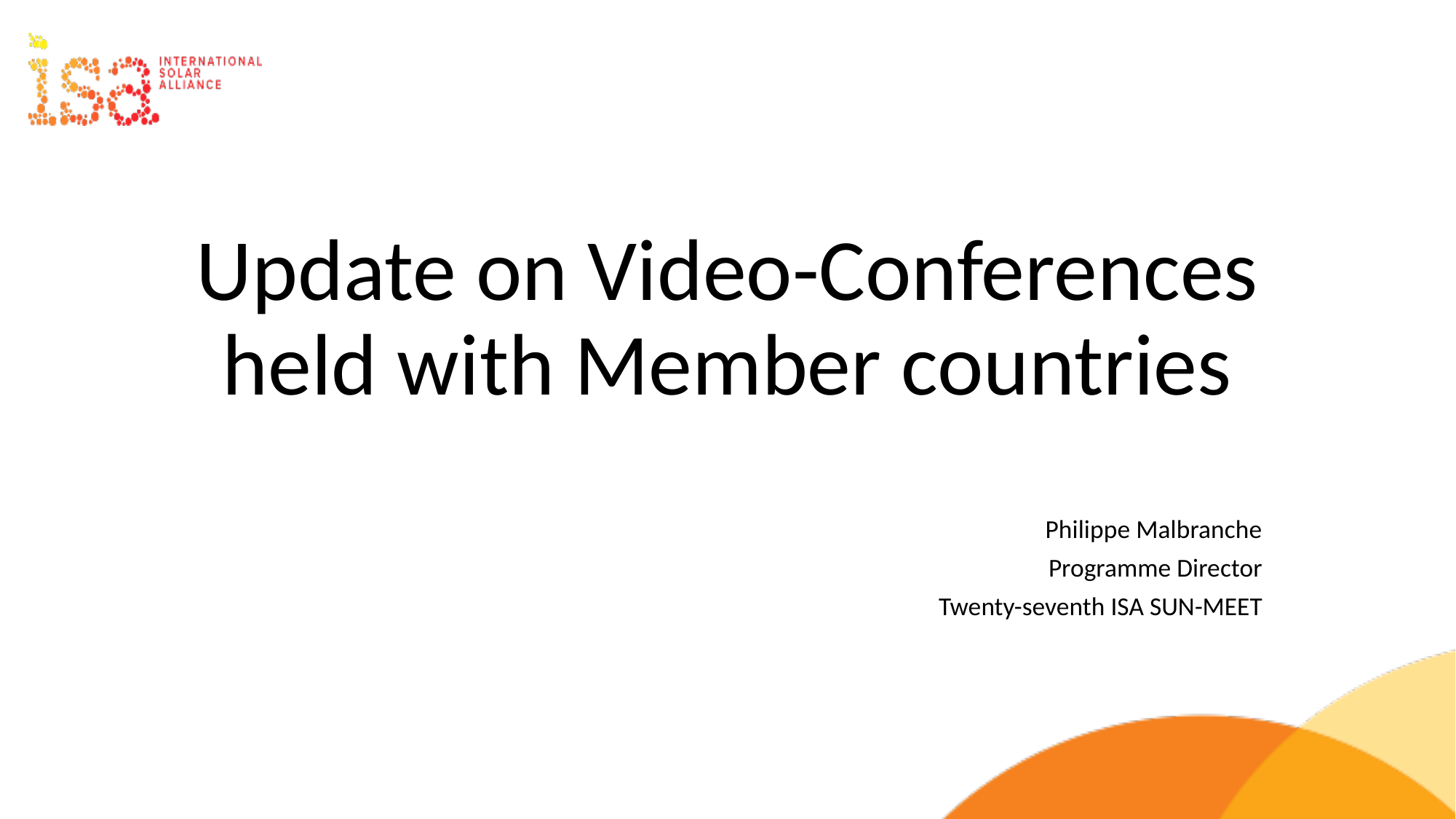

# Update on Video-Conferences held with Member countries

Philippe Malbranche
Programme Director
Twenty-seventh ISA SUN-MEET